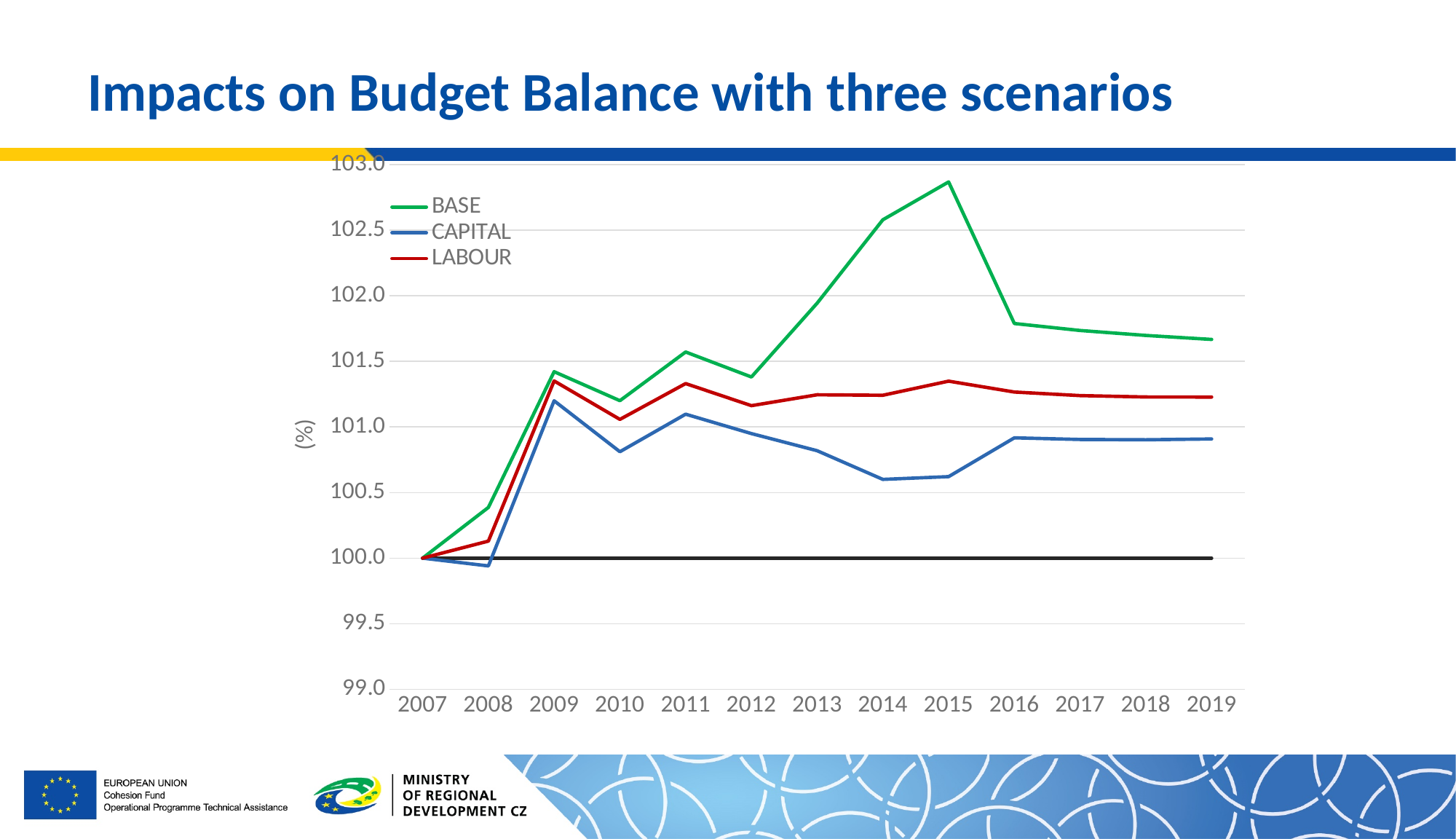

# Impacts on Budget Balance with three scenarios

### Chart

| Category | BASE |  | CAPITAL | LABOUR |
|---|---|---|---|---|
| 2007 | 100.0 | 100.0 | 100.0 | 100.0 |
| 2008 | 100.38643248383674 | 100.0 | 99.94039116889259 | 100.12961956543224 |
| 2009 | 101.4210596481763 | 100.0 | 101.19947532715125 | 101.3505062424682 |
| 2010 | 101.1999783890957 | 100.0 | 100.81095097212874 | 101.05783892395914 |
| 2011 | 101.57123343554808 | 100.0 | 101.0972715029446 | 101.33086054250724 |
| 2012 | 101.38093166990983 | 100.0 | 100.94955008084315 | 101.16210416757207 |
| 2013 | 101.94298192790812 | 100.0 | 100.81875257888645 | 101.24508425203862 |
| 2014 | 102.57919558786075 | 100.0 | 100.60038269167097 | 101.24180246652182 |
| 2015 | 102.86767539236219 | 100.0 | 100.62125939319338 | 101.34906016643446 |
| 2016 | 101.78849731052274 | 100.0 | 100.91697446248102 | 101.26605517376518 |
| 2017 | 101.73498314388374 | 100.0 | 100.9045370676027 | 101.2388512088282 |
| 2018 | 101.69768948542779 | 100.0 | 100.90218333747718 | 101.22822045310012 |
| 2019 | 101.6670672000935 | 100.0 | 100.9086226687295 | 101.22782230720865 |